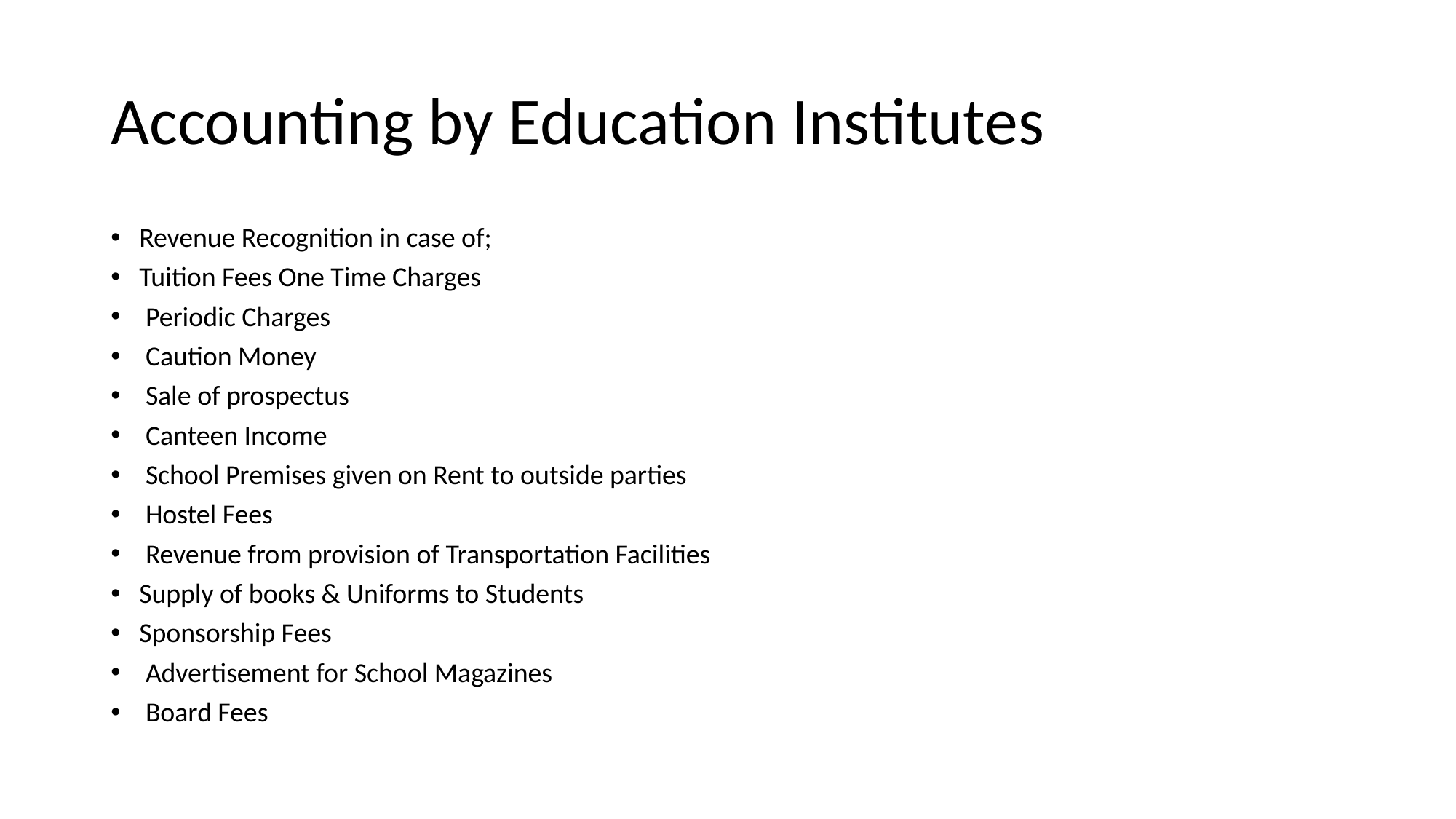

# Accounting by Education Institutes
Revenue Recognition in case of;
Tuition Fees One Time Charges
 Periodic Charges
 Caution Money
 Sale of prospectus
 Canteen Income
 School Premises given on Rent to outside parties
 Hostel Fees
 Revenue from provision of Transportation Facilities
Supply of books & Uniforms to Students
Sponsorship Fees
 Advertisement for School Magazines
 Board Fees